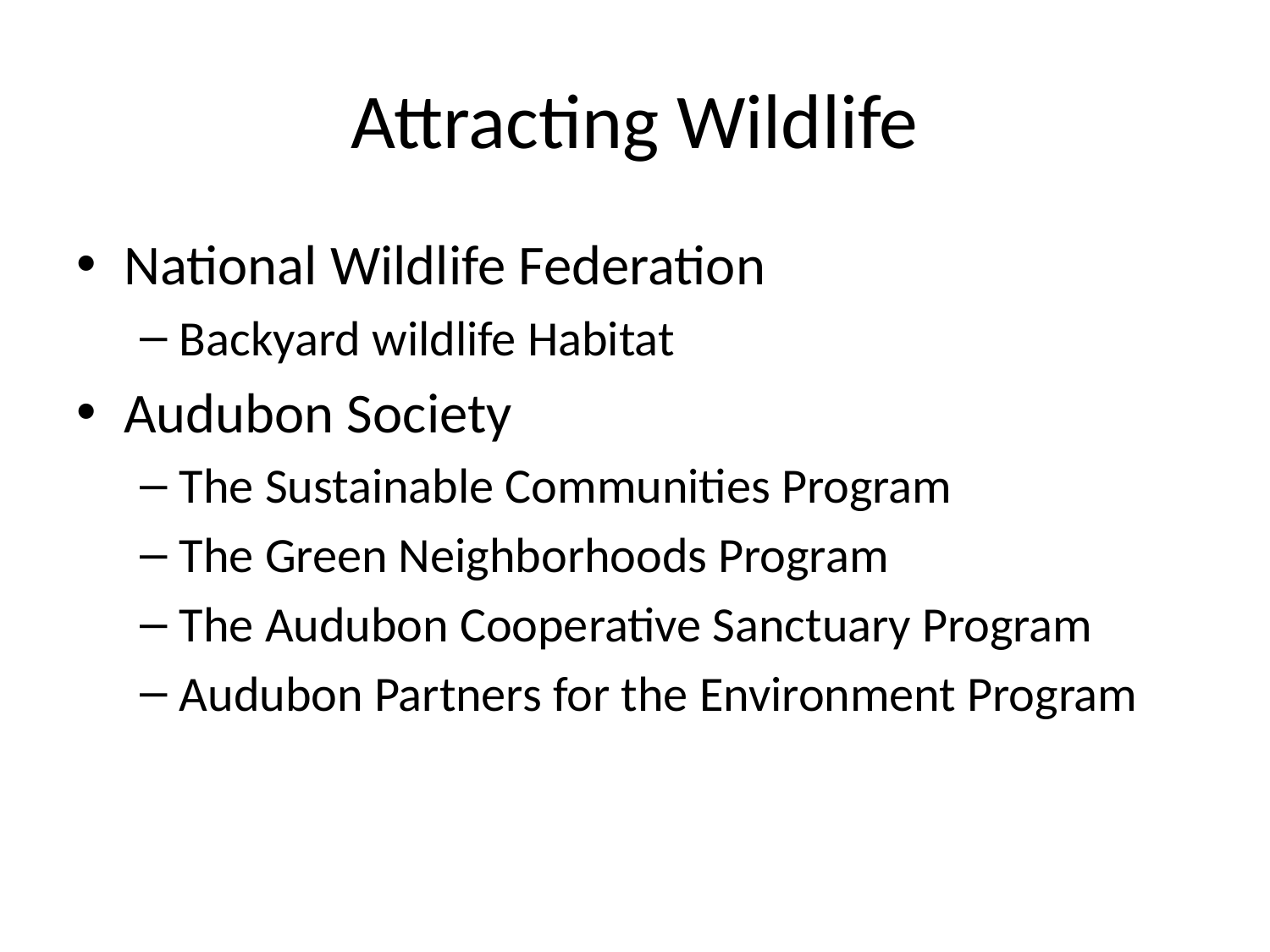

# Attracting Wildlife
National Wildlife Federation
Backyard wildlife Habitat
Audubon Society
The Sustainable Communities Program
The Green Neighborhoods Program
The Audubon Cooperative Sanctuary Program
Audubon Partners for the Environment Program